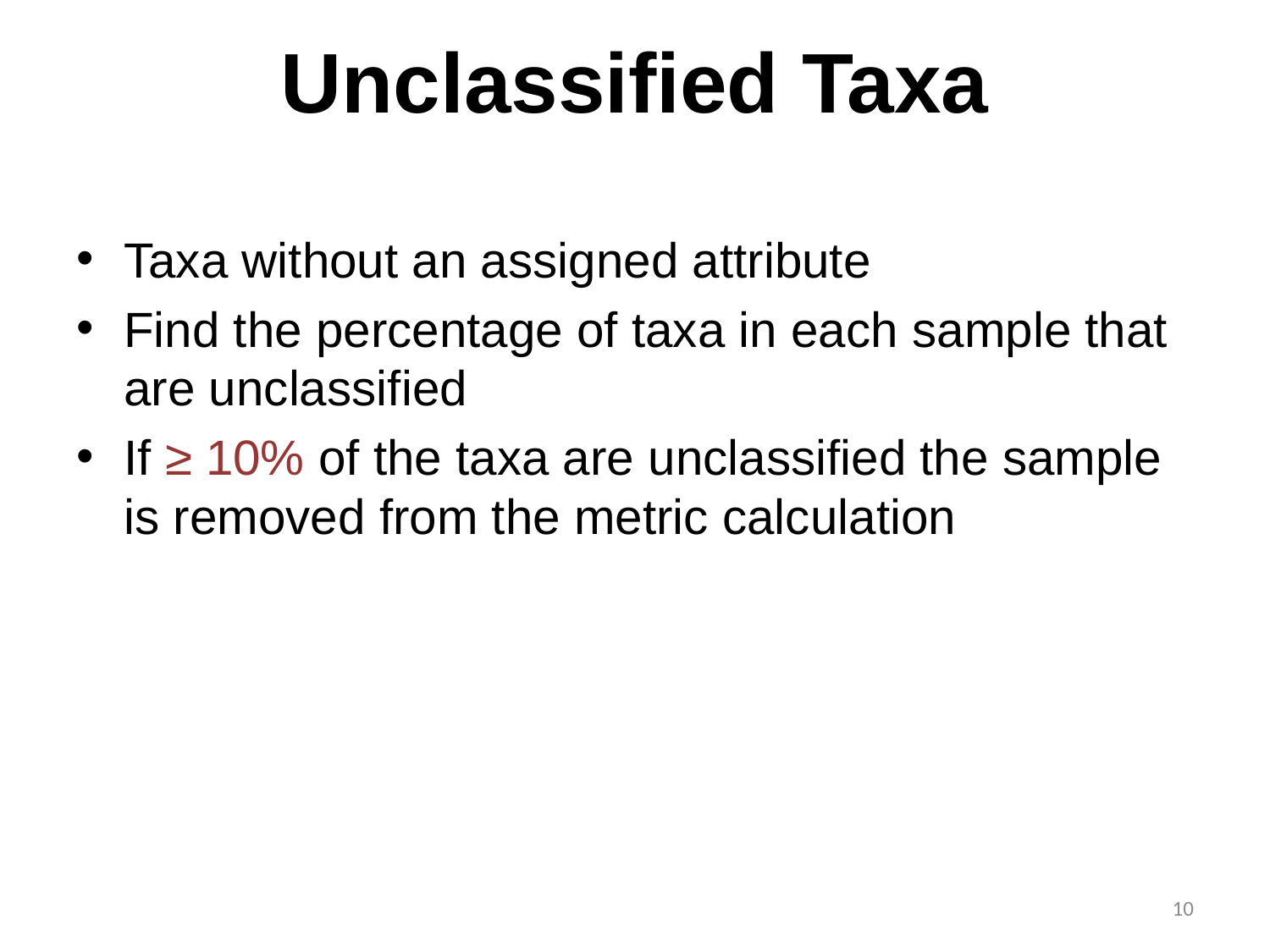

# Unclassified Taxa
Taxa without an assigned attribute
Find the percentage of taxa in each sample that are unclassified
If ≥ 10% of the taxa are unclassified the sample is removed from the metric calculation

10